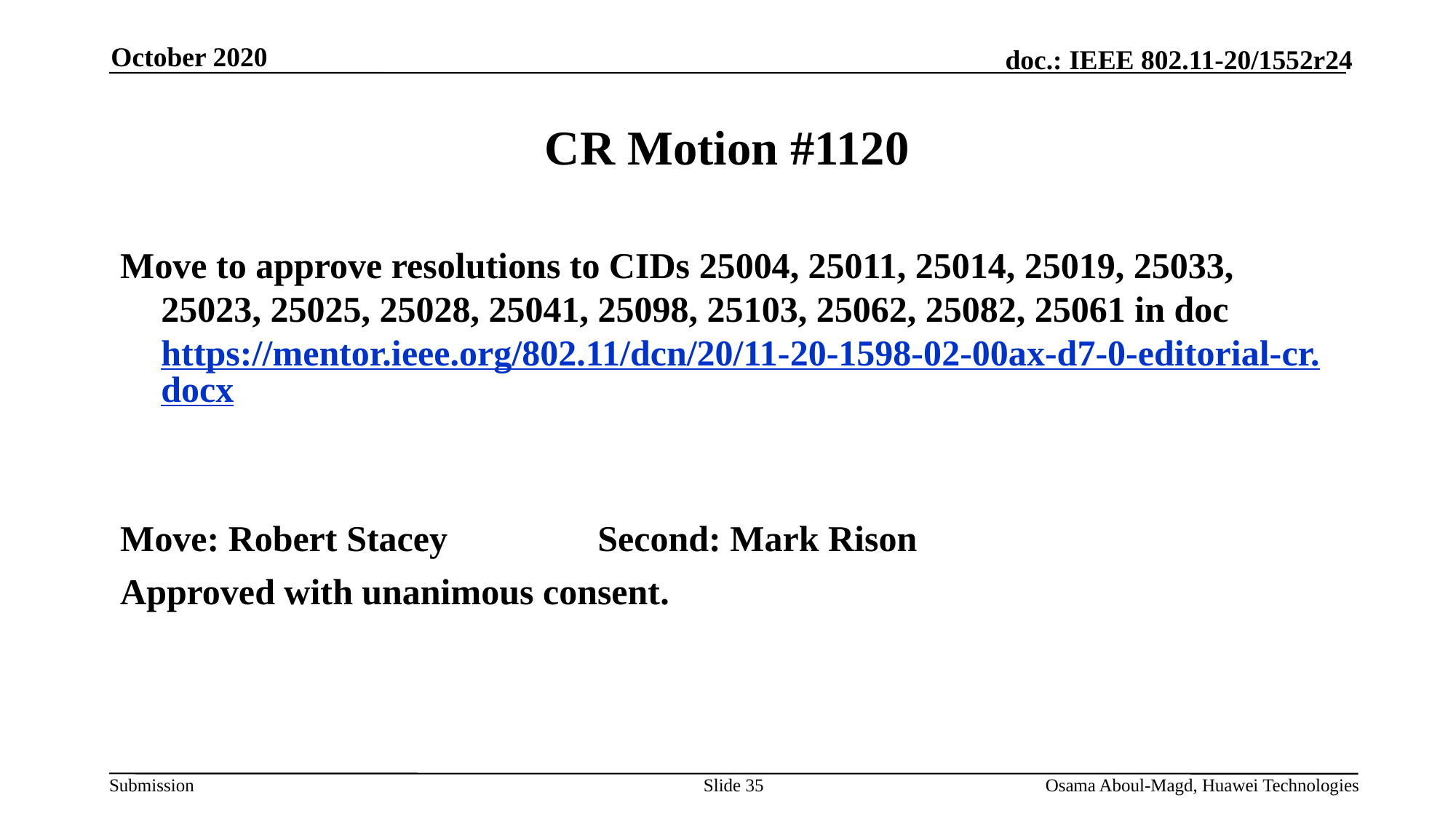

October 2020
# CR Motion #1120
Move to approve resolutions to CIDs 25004, 25011, 25014, 25019, 25033, 25023, 25025, 25028, 25041, 25098, 25103, 25062, 25082, 25061 in doc https://mentor.ieee.org/802.11/dcn/20/11-20-1598-02-00ax-d7-0-editorial-cr.docx

Move: Robert Stacey		Second: Mark Rison
Approved with unanimous consent.
Slide 35
Osama Aboul-Magd, Huawei Technologies